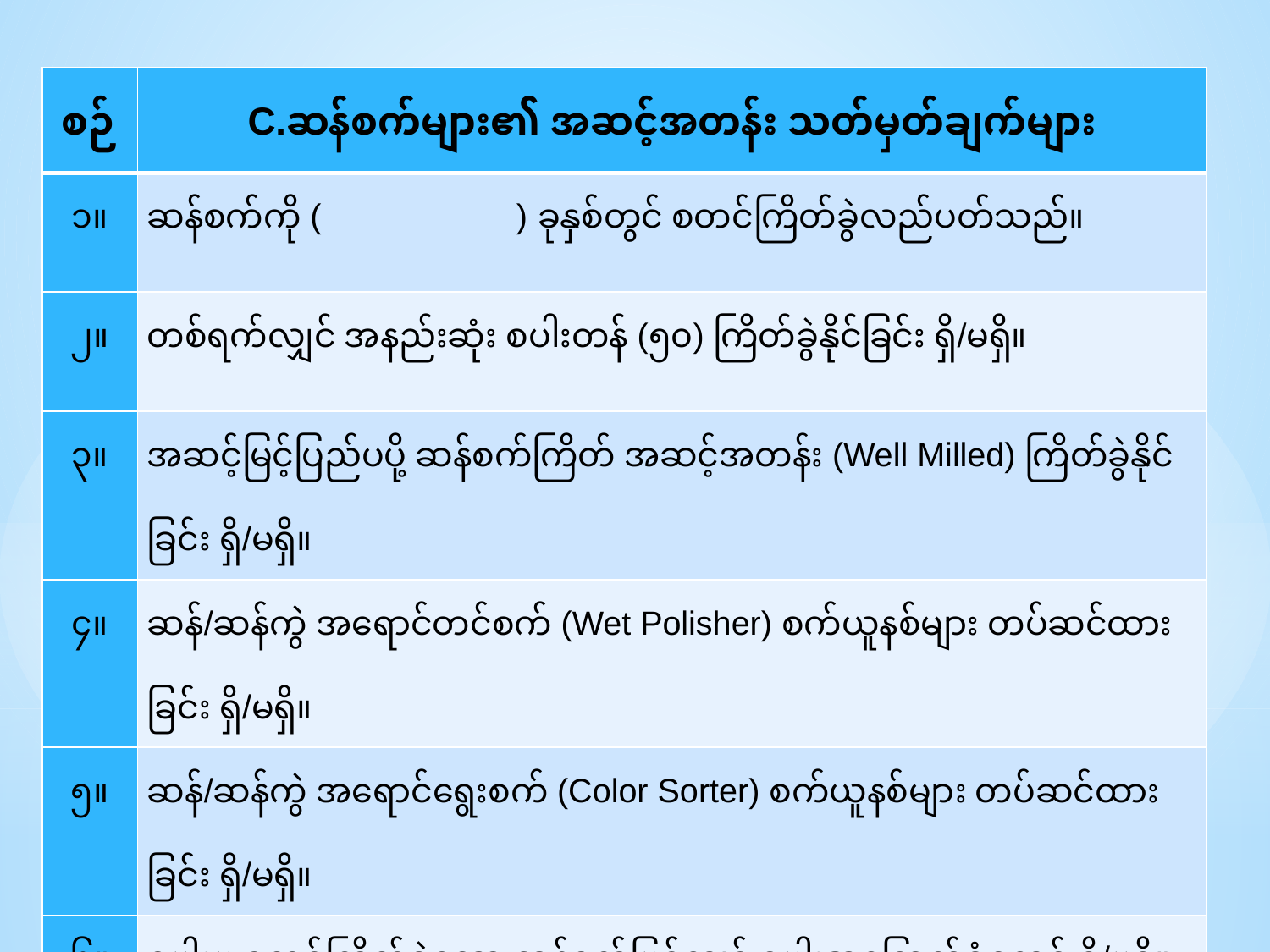

| စဉ် | C.ဆန်စက်များ၏ အဆင့်အတန်း သတ်မှတ်ချက်များ |
| --- | --- |
| ၁။ | ဆန်စက်ကို ( ) ခုနှစ်တွင် စတင်ကြိတ်ခွဲလည်ပတ်သည်။ |
| ၂။ | တစ်ရက်လျှင် အနည်းဆုံး စပါးတန် (၅၀) ကြိတ်ခွဲနိုင်ခြင်း ရှိ/မရှိ။ |
| ၃။ | အဆင့်မြင့်ပြည်ပပို့ ဆန်စက်ကြိတ် အဆင့်အတန်း (Well Milled) ကြိတ်ခွဲနိုင်ခြင်း ရှိ/မရှိ။ |
| ၄။ | ဆန်/ဆန်ကွဲ အရောင်တင်စက် (Wet Polisher) စက်ယူနစ်များ တပ်ဆင်ထားခြင်း ရှိ/မရှိ။ |
| ၅။ | ဆန်/ဆန်ကွဲ အရောင်ရွေးစက် (Color Sorter) စက်ယူနစ်များ တပ်ဆင်ထားခြင်း ရှိ/မရှိ။ |
| ၆။ | စပါးမှ စတင်ကြိတ်ခွဲသော ဆန်စက်ဖြင့်လျှင် စပါးအခြောက်ခံစလင် ရှိ/မရှိ။ |
6